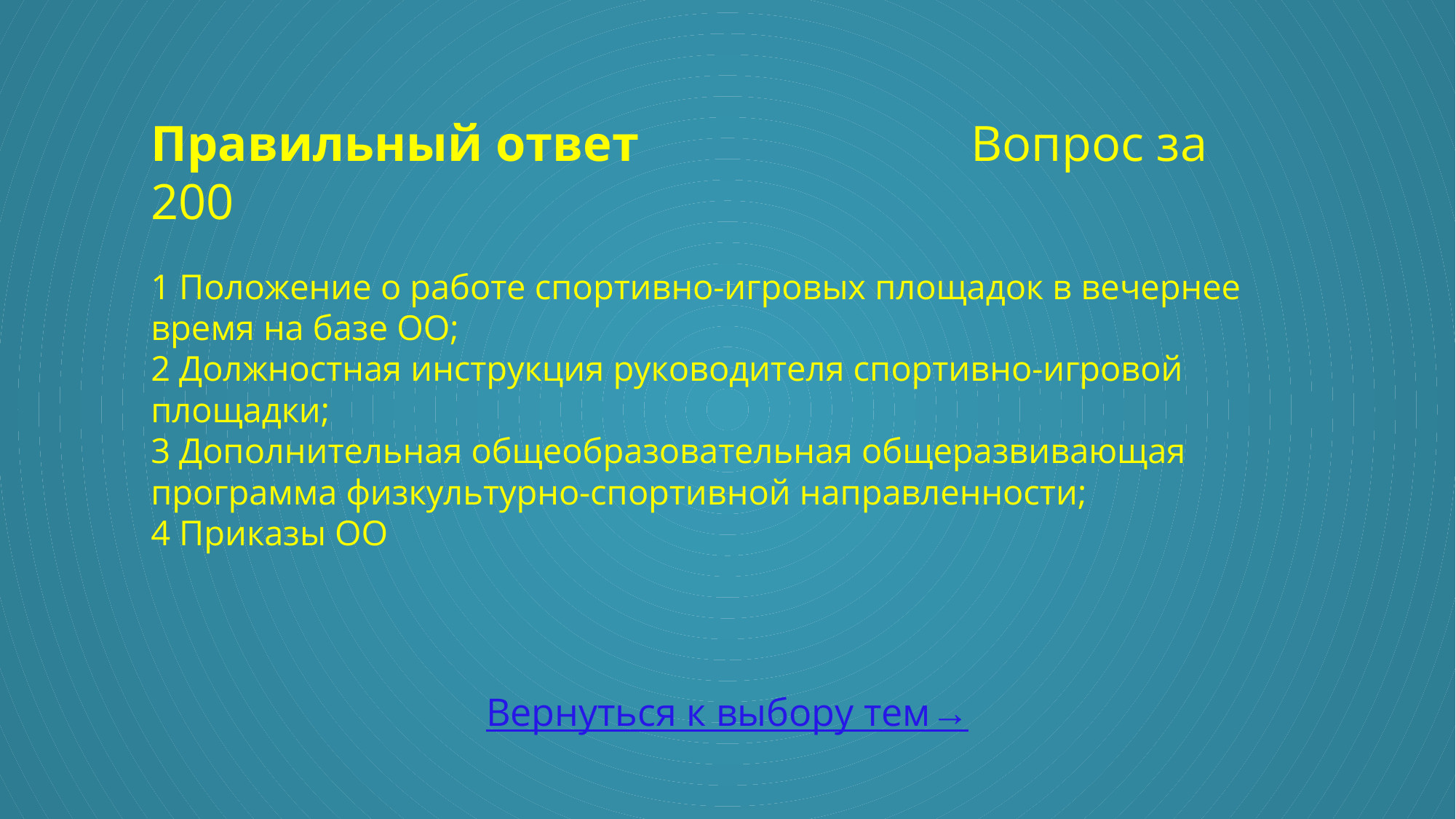

# Правильный ответ                          Вопрос за 200 1 Положение о работе спортивно-игровых площадок в вечернее время на базе ОО; 2 Должностная инструкция руководителя спортивно-игровой площадки; 3 Дополнительная общеобразовательная общеразвивающая программа физкультурно-спортивной направленности; 4 Приказы ОО
Вернуться к выбору тем→